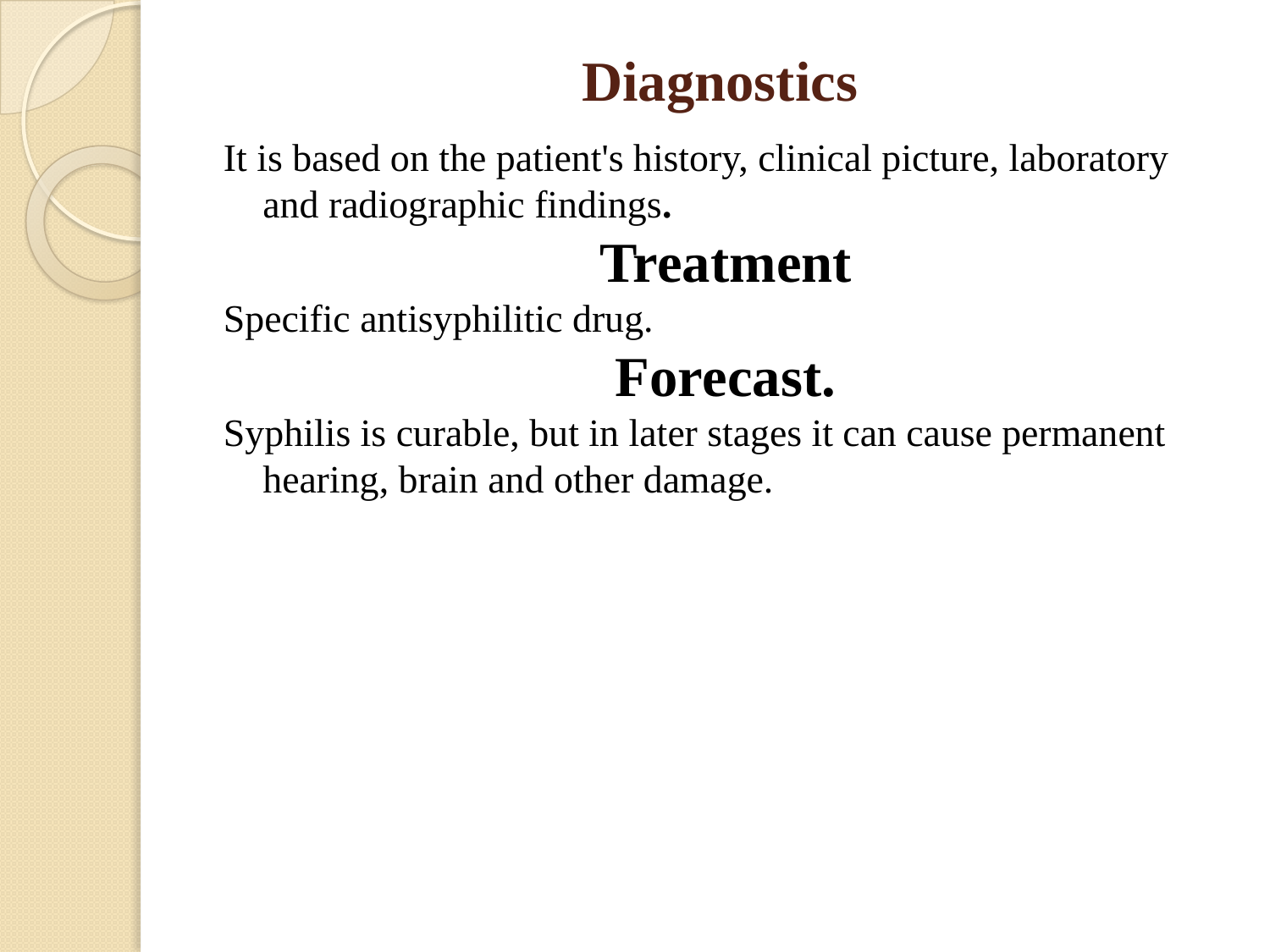

# Diagnostics
It is based on the patient's history, clinical picture, laboratory and radiographic findings.
Treatment
Specific antisyphilitic drug.
Forecast.
Syphilis is curable, but in later stages it can cause permanent hearing, brain and other damage.